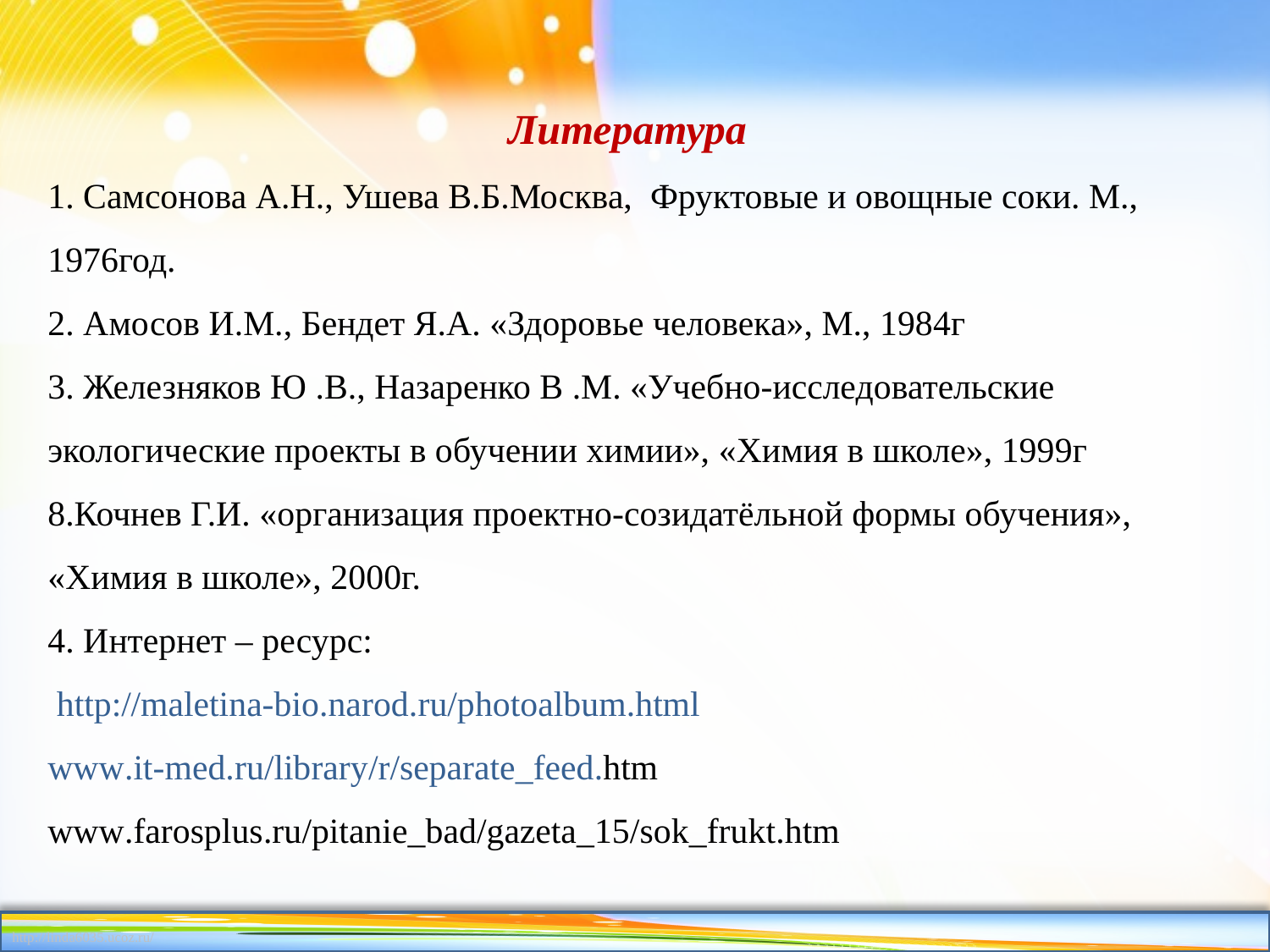

Литература
1. Самсонова А.Н., Ушева В.Б.Москва,  Фруктовые и овощные соки. М., 1976год.
2. Амосов И.М., Бендет Я.А. «Здоровье человека», М., 1984г
3. Железняков Ю .В., Назаренко В .М. «Учебно-исследовательские экологические проекты в обучении химии», «Химия в школе», 1999г 8.Кочнев Г.И. «организация проектно-созидатёльной формы обучения», «Химия в школе», 2000г.
4. Интернет – ресурс:
 http://maletina-bio.narod.ru/photoalbum.html
www.it-med.ru/library/r/separate_feed.htm
www.farosplus.ru/pitanie_bad/gazeta_15/sok_frukt.htm